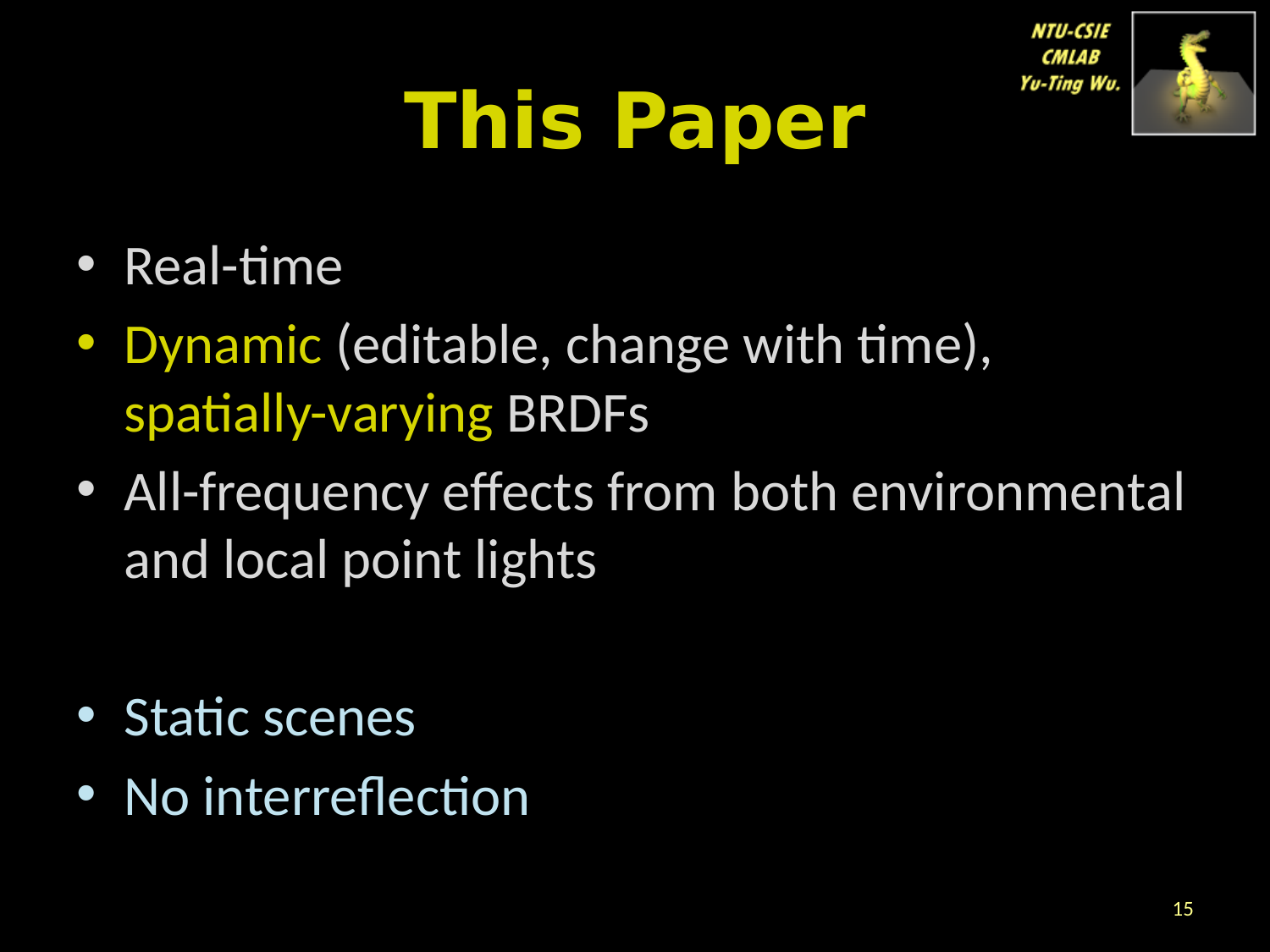

# This Paper
Real-time
Dynamic (editable, change with time), spatially-varying BRDFs
All-frequency effects from both environmental and local point lights

Static scenes
No interreflection
15